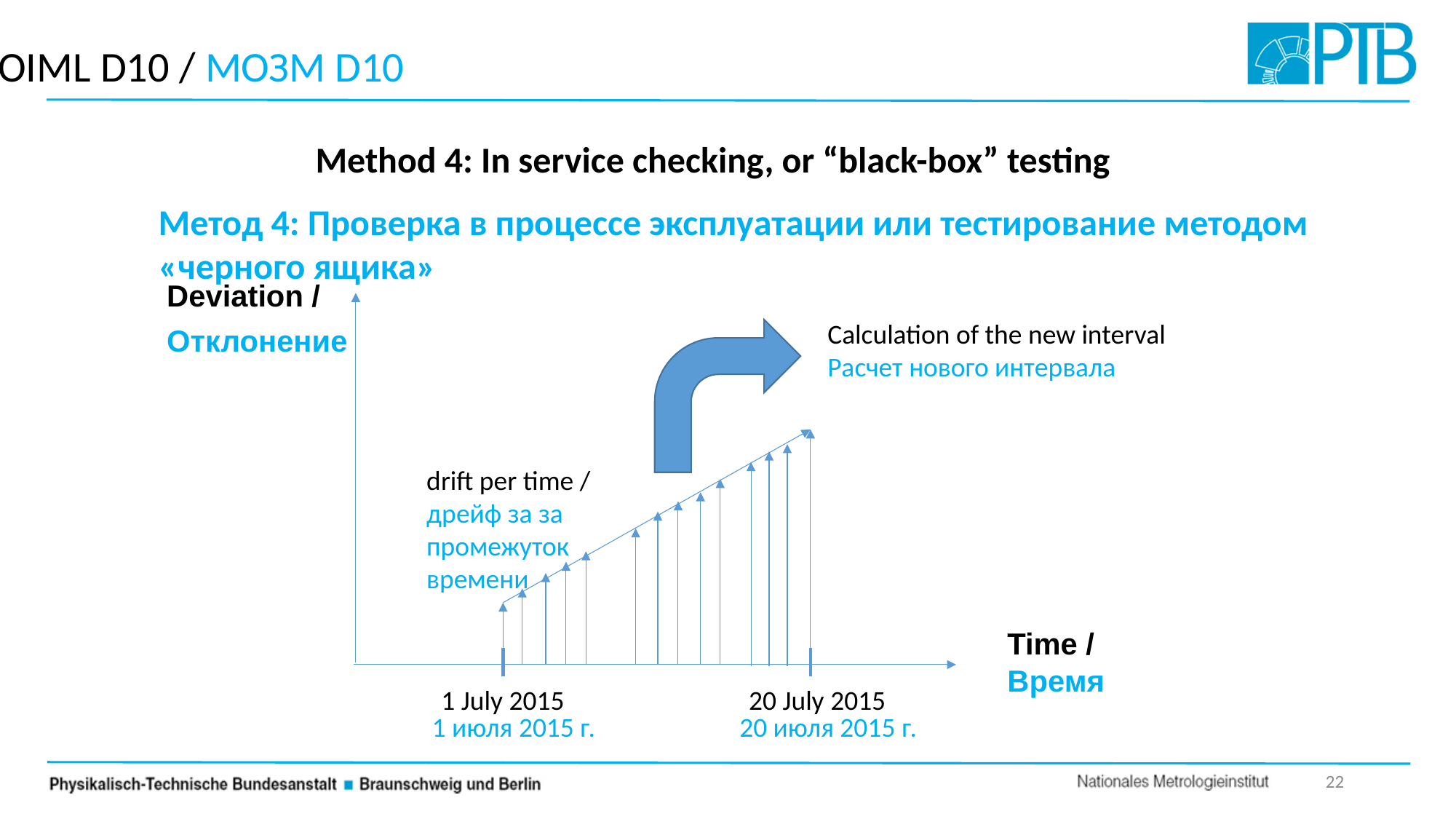

OIML D10 / МОЗМ D10
Method 4: In service checking, or “black-box” testing
Метод 4: Проверка в процессе эксплуатации или тестирование методом «черного ящика»
Deviation /
Отклонение
Calculation of the new interval
Расчет нового интервала

drift per time /
дрейф за за промежуток времени

Time /
Время
1 July 2015
20 July 2015
1 июля 2015 г.
20 июля 2015 г.
22